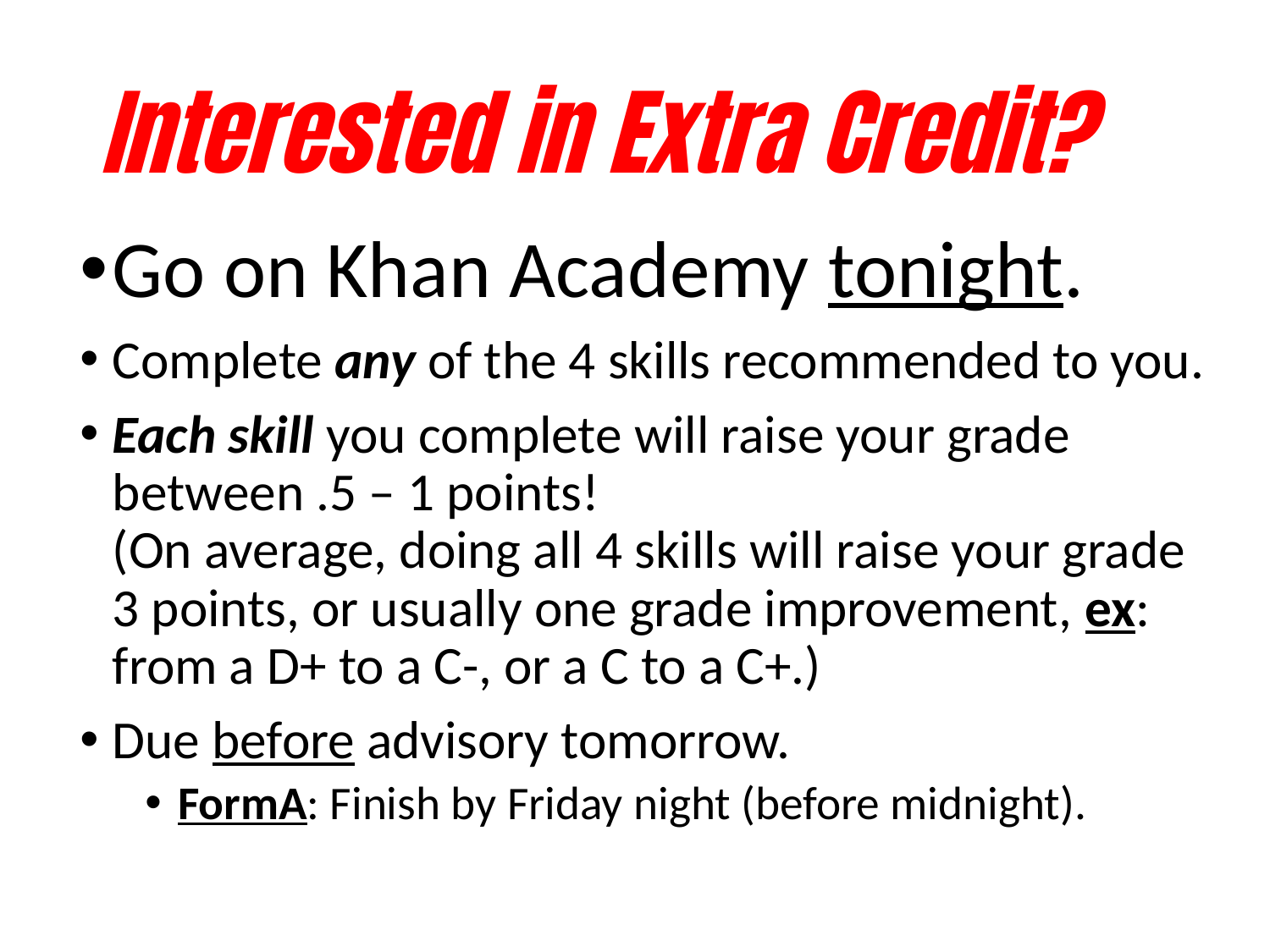

# Interested in Extra Credit?
Go on Khan Academy tonight.
Complete any of the 4 skills recommended to you.
Each skill you complete will raise your grade between .5 – 1 points!
(On average, doing all 4 skills will raise your grade 3 points, or usually one grade improvement, ex: from a D+ to a C-, or a C to a C+.)
Due before advisory tomorrow.
FormA: Finish by Friday night (before midnight).